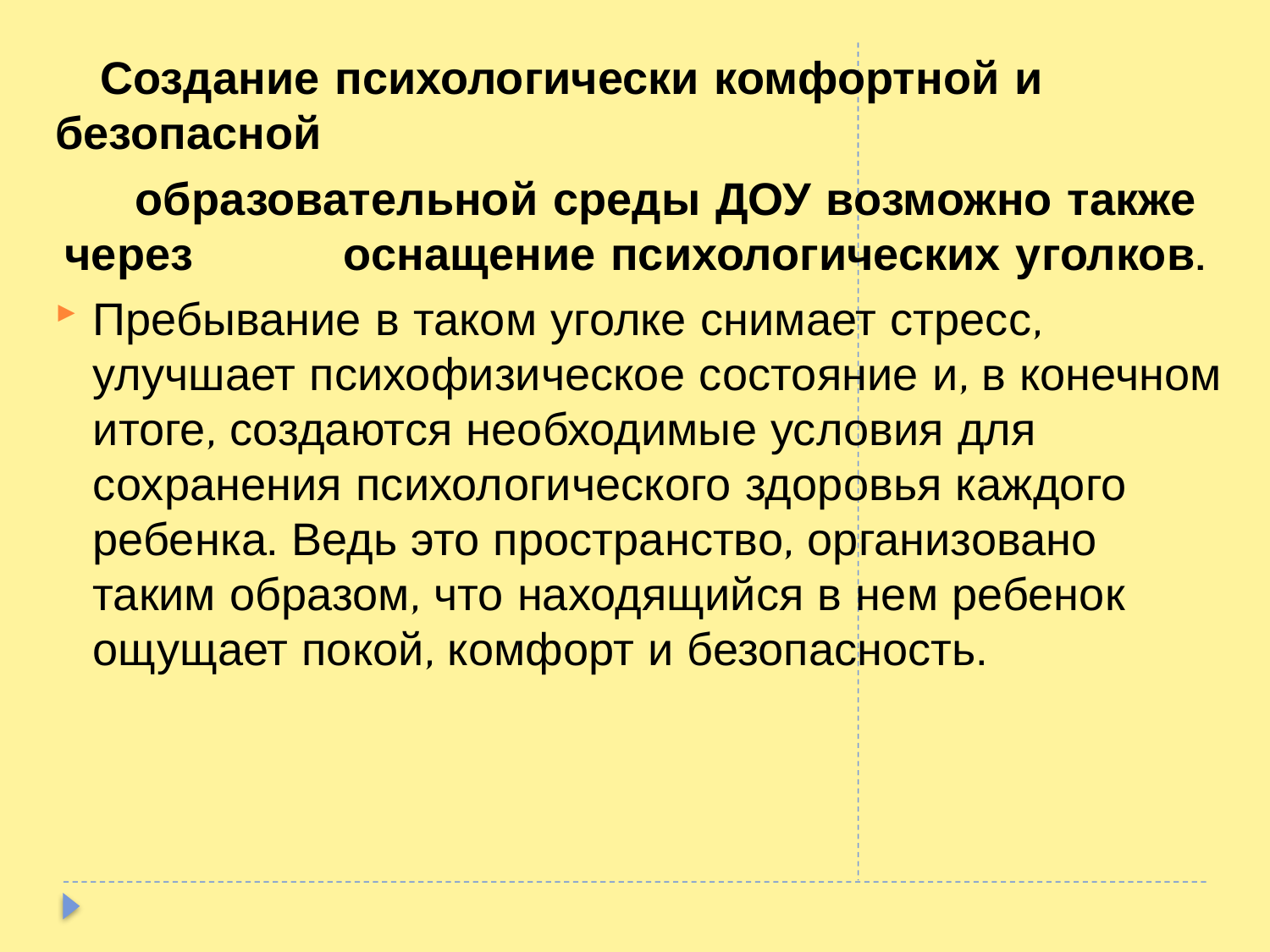

Создание психологически комфортной и безопасной
   образовательной среды ДОУ возможно также через          оснащение психологических уголков.
Пребывание в таком уголке снимает стресс, улучшает психофизическое состояние и, в конечном итоге, создаются необходимые условия для сохранения психологического здоровья каждого ребенка. Ведь это пространство, организовано таким образом, что находящийся в нем ребенок ощущает покой, комфорт и безопасность.